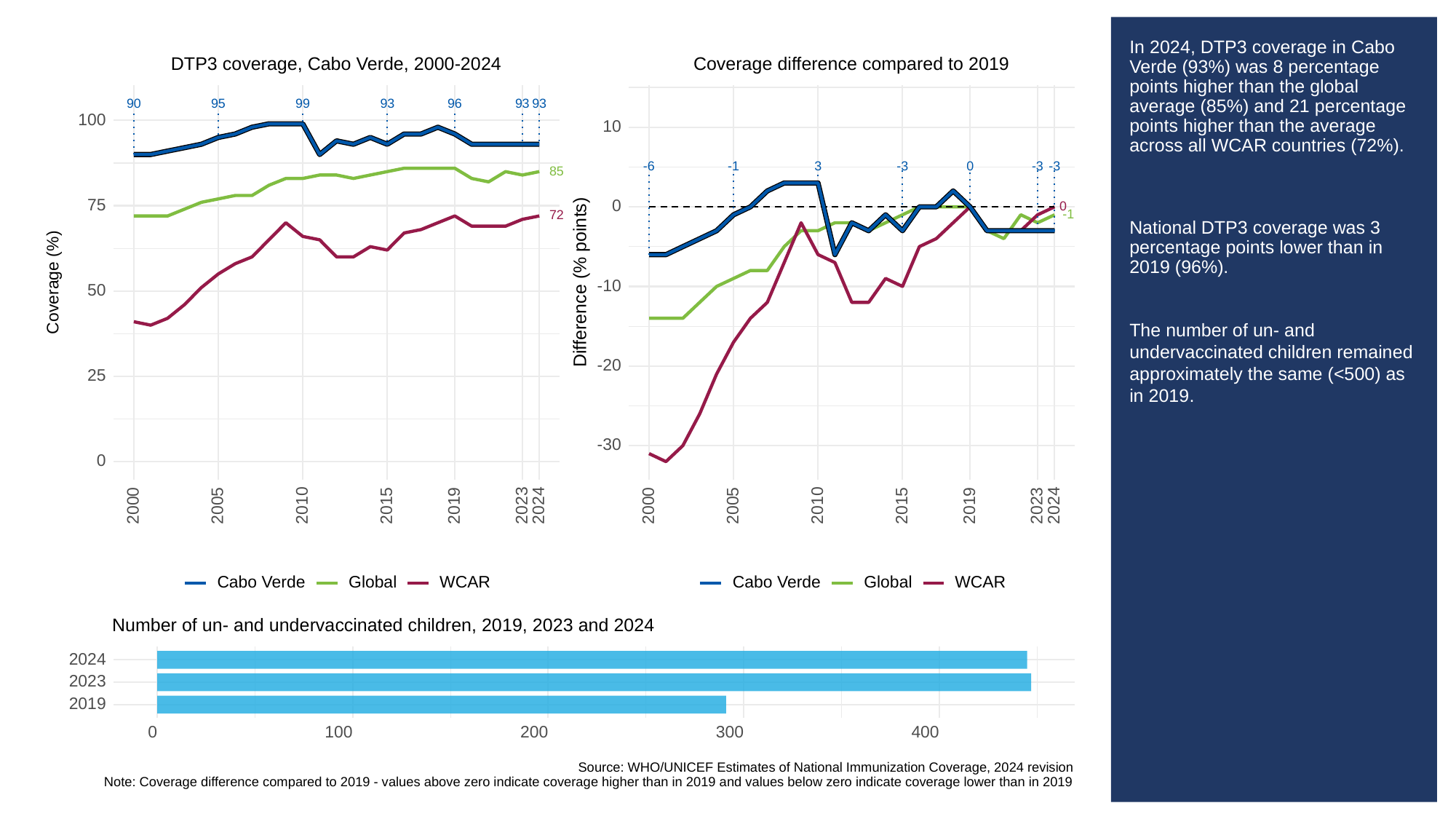

# In 2024, DTP3 coverage in Cabo Verde (93%) was 8 percentage points higher than the global average (85%) and 21 percentage points higher than the average across all WCAR countries (72%).

National DTP3 coverage was 3 percentage points lower than in 2019 (96%).

The number of un- and undervaccinated children remained approximately the same (<500) as in 2019.

DTP3 coverage, Cabo Verde, 2000-2024
Coverage difference compared to 2019

93
93
93
90
95
99
96

100

10

3
-3
-3
-3
-6
0
-1

85

75
0
0

-1
72

Difference (% points)
Coverage (%)
-10
50

-20

25

-30

0

2023
2023
2000
2005
2010
2015
2019
2024
2000
2005
2010
2015
2019
2024
Cabo Verde
Global
WCAR
Cabo Verde
Global
WCAR

Number of un- and undervaccinated children, 2019, 2023 and 2024

2024

2023

2019

300
0
100
200
400
Source: WHO/UNICEF Estimates of National Immunization Coverage, 2024 revision
Note: Coverage difference compared to 2019 - values above zero indicate coverage higher than in 2019 and values below zero indicate coverage lower than in 2019